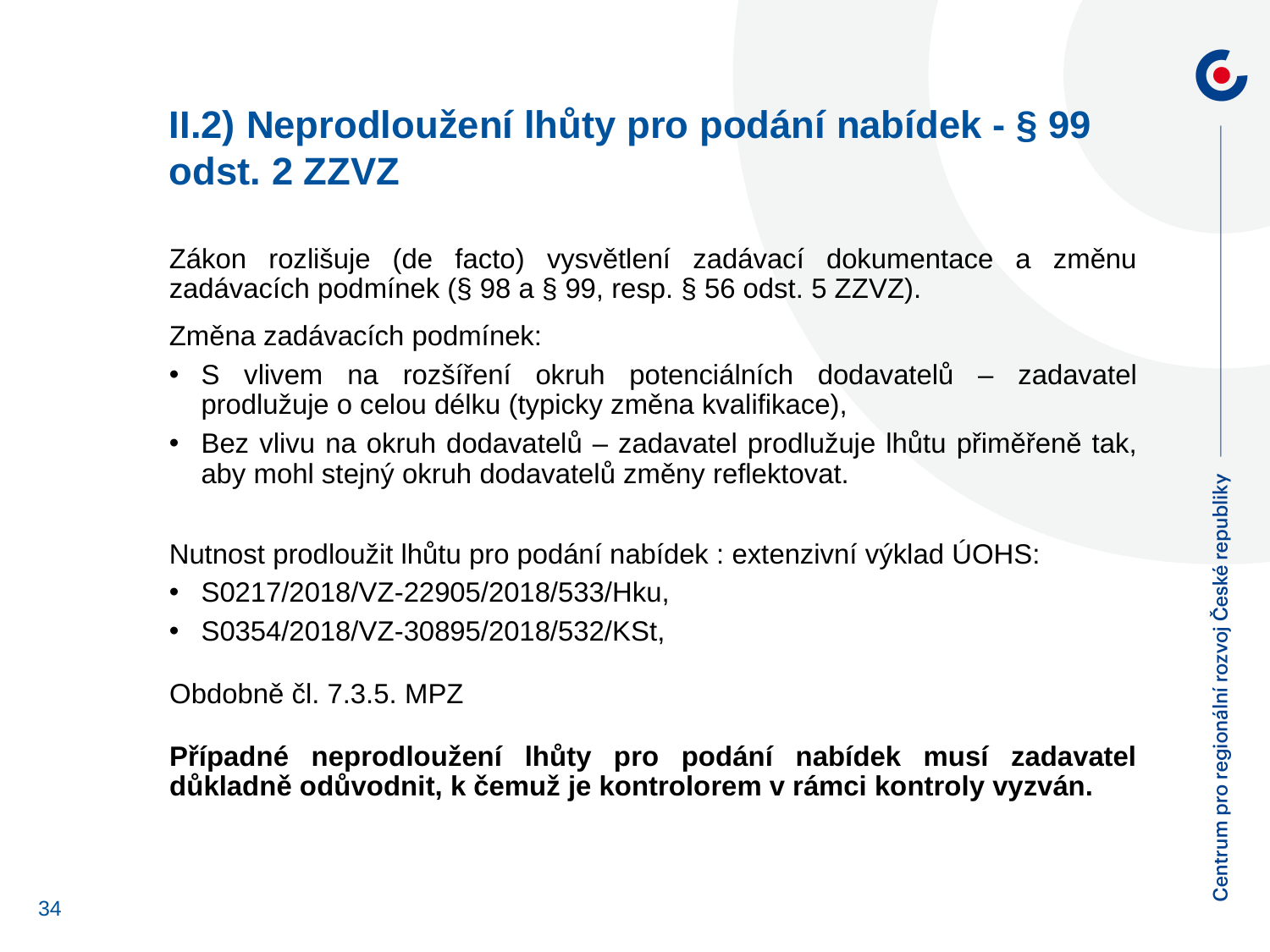

II.2) Neprodloužení lhůty pro podání nabídek - § 99 odst. 2 ZZVZ
Zákon rozlišuje (de facto) vysvětlení zadávací dokumentace a změnu zadávacích podmínek (§ 98 a § 99, resp. § 56 odst. 5 ZZVZ).
Změna zadávacích podmínek:
S vlivem na rozšíření okruh potenciálních dodavatelů – zadavatel prodlužuje o celou délku (typicky změna kvalifikace),
Bez vlivu na okruh dodavatelů – zadavatel prodlužuje lhůtu přiměřeně tak, aby mohl stejný okruh dodavatelů změny reflektovat.

Nutnost prodloužit lhůtu pro podání nabídek : extenzivní výklad ÚOHS:
S0217/2018/VZ-22905/2018/533/Hku,
S0354/2018/VZ-30895/2018/532/KSt,

Obdobně čl. 7.3.5. MPZ

Případné neprodloužení lhůty pro podání nabídek musí zadavatel důkladně odůvodnit, k čemuž je kontrolorem v rámci kontroly vyzván.
34